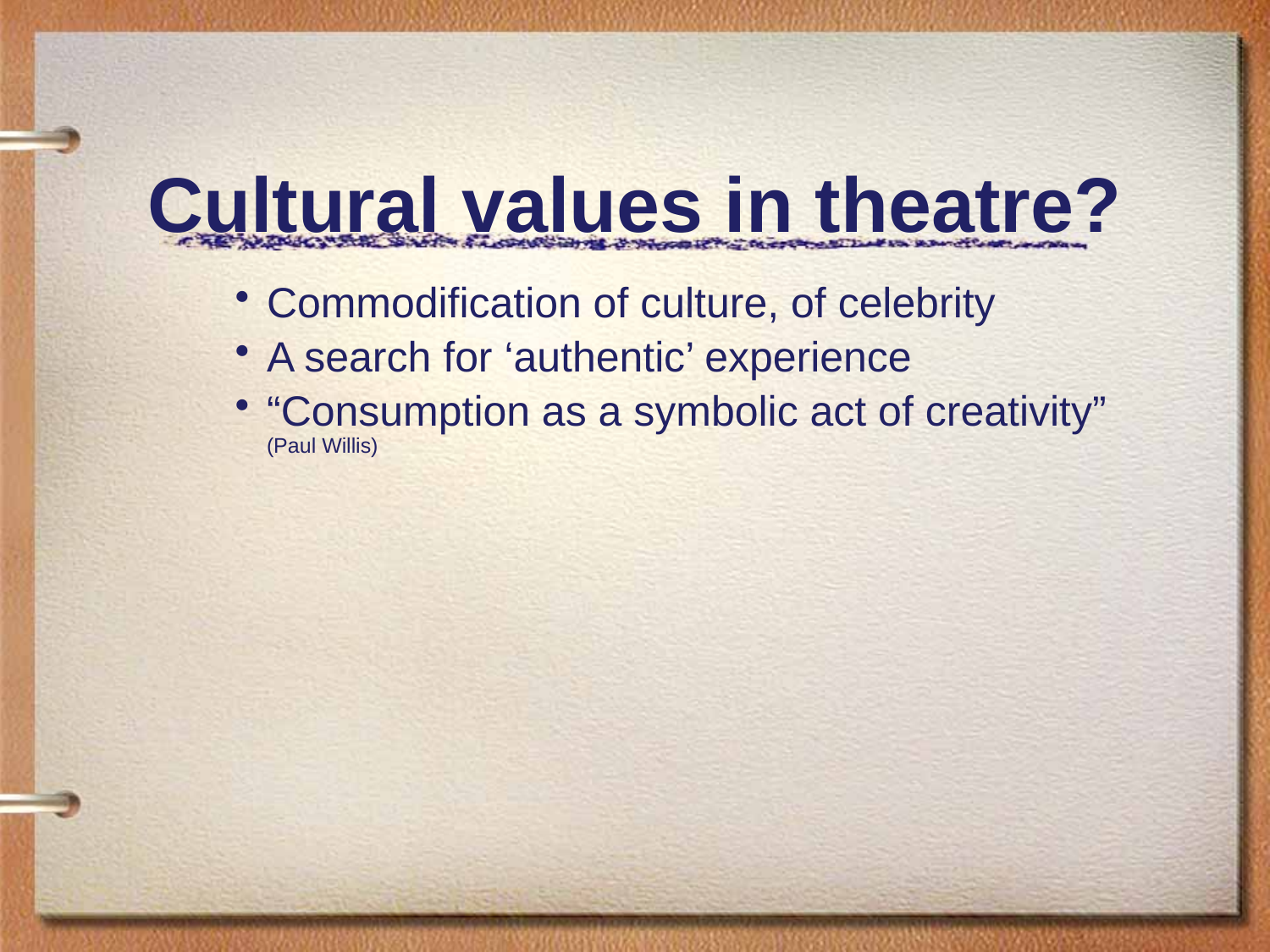

# Cultural values in theatre?
Commodification of culture, of celebrity
A search for ‘authentic’ experience
“Consumption as a symbolic act of creativity” (Paul Willis)